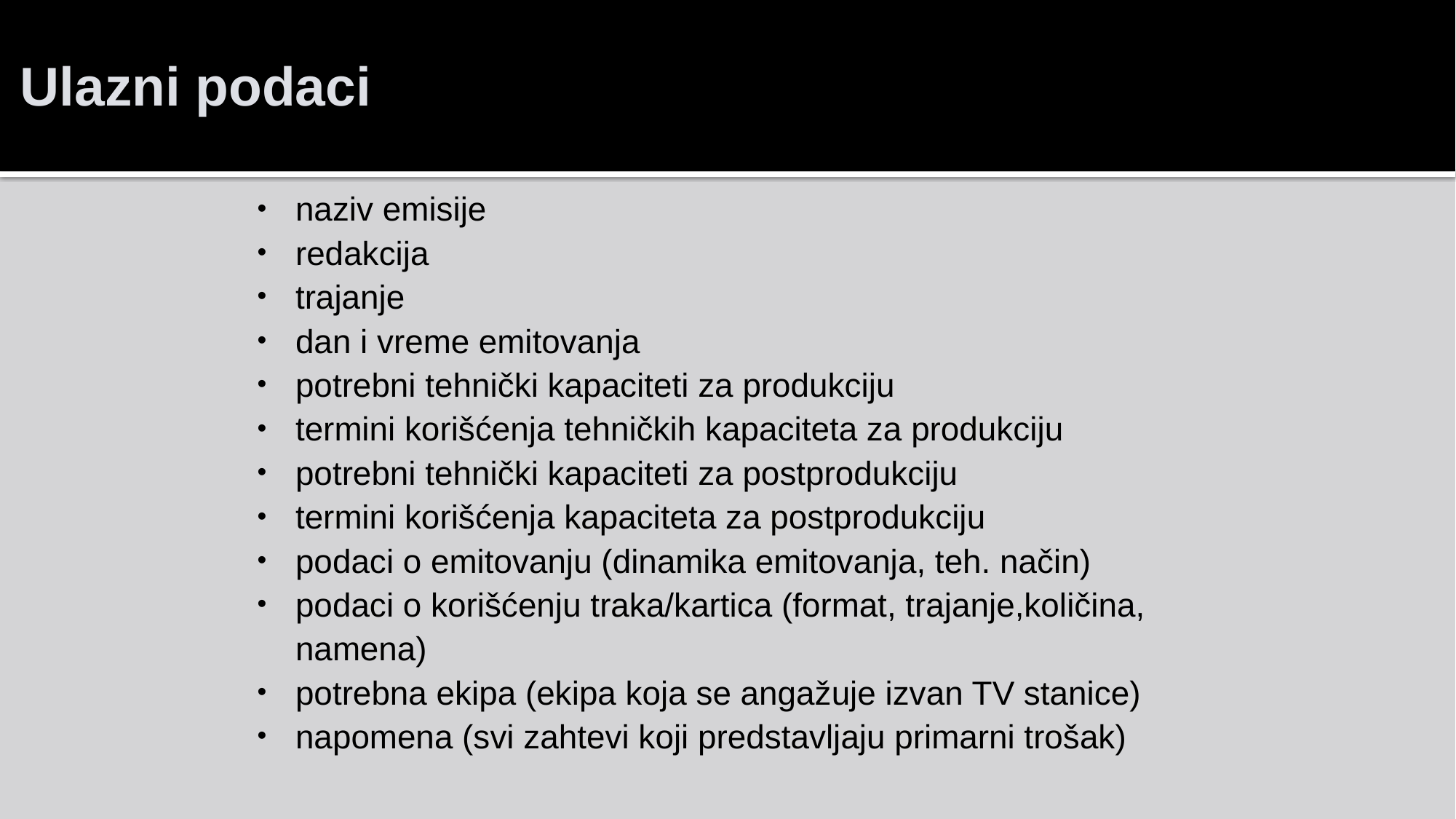

# Ulazni podaci
naziv emisije
redakcija
trajanje
dan i vreme emitovanja
potrebni tehnički kapaciteti za produkciju
termini korišćenja tehničkih kapaciteta za produkciju
potrebni tehnički kapaciteti za postprodukciju
termini korišćenja kapaciteta za postprodukciju
podaci o emitovanju (dinamika emitovanja, teh. način)
podaci o korišćenju traka/kartica (format, trajanje,količina, namena)
potrebna ekipa (ekipa koja se angažuje izvan TV stanice)
napomena (svi zahtevi koji predstavljaju primarni trošak)